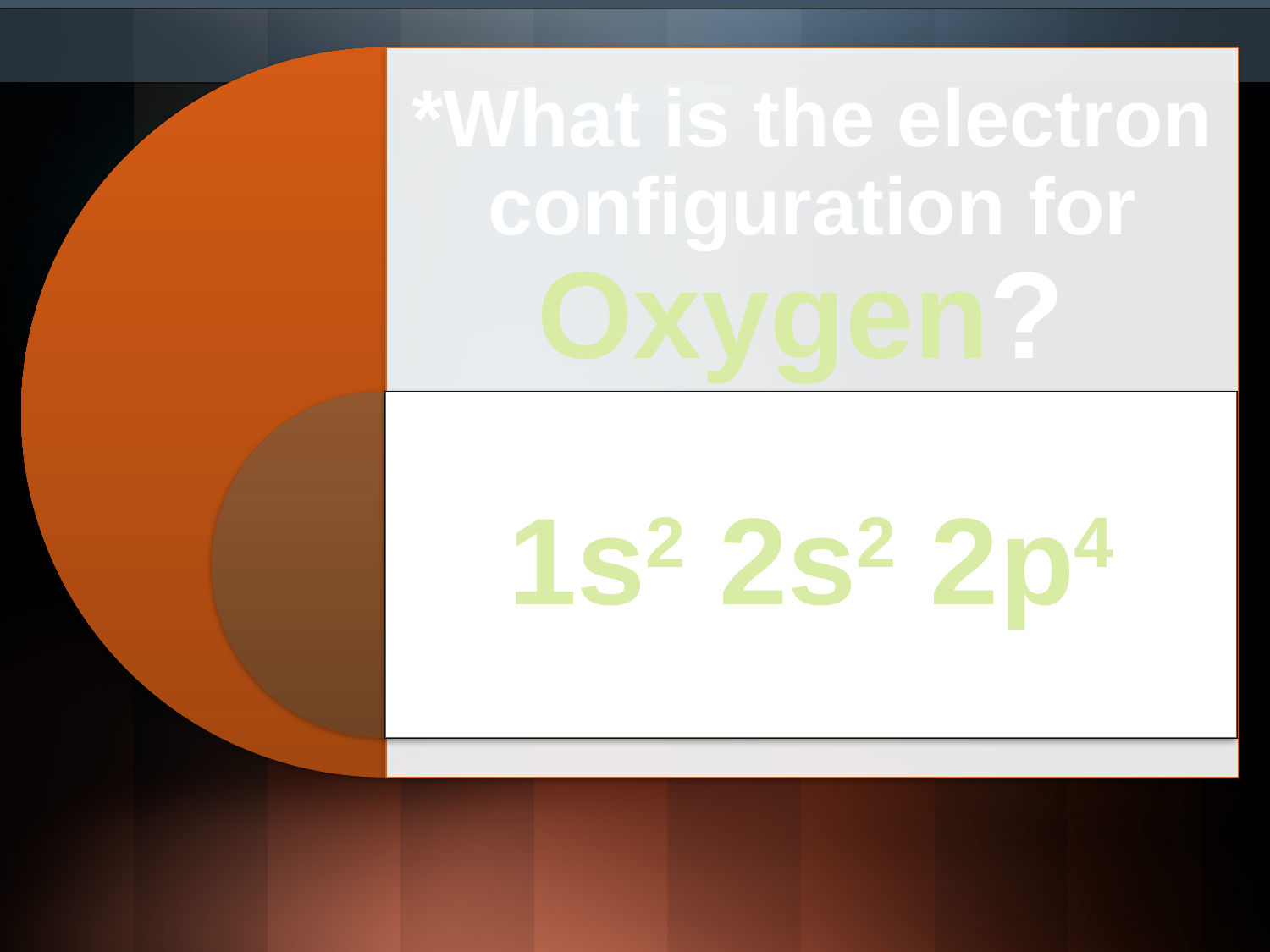

*What is the electron configuration for Oxygen?

1s2 2s2 2p4